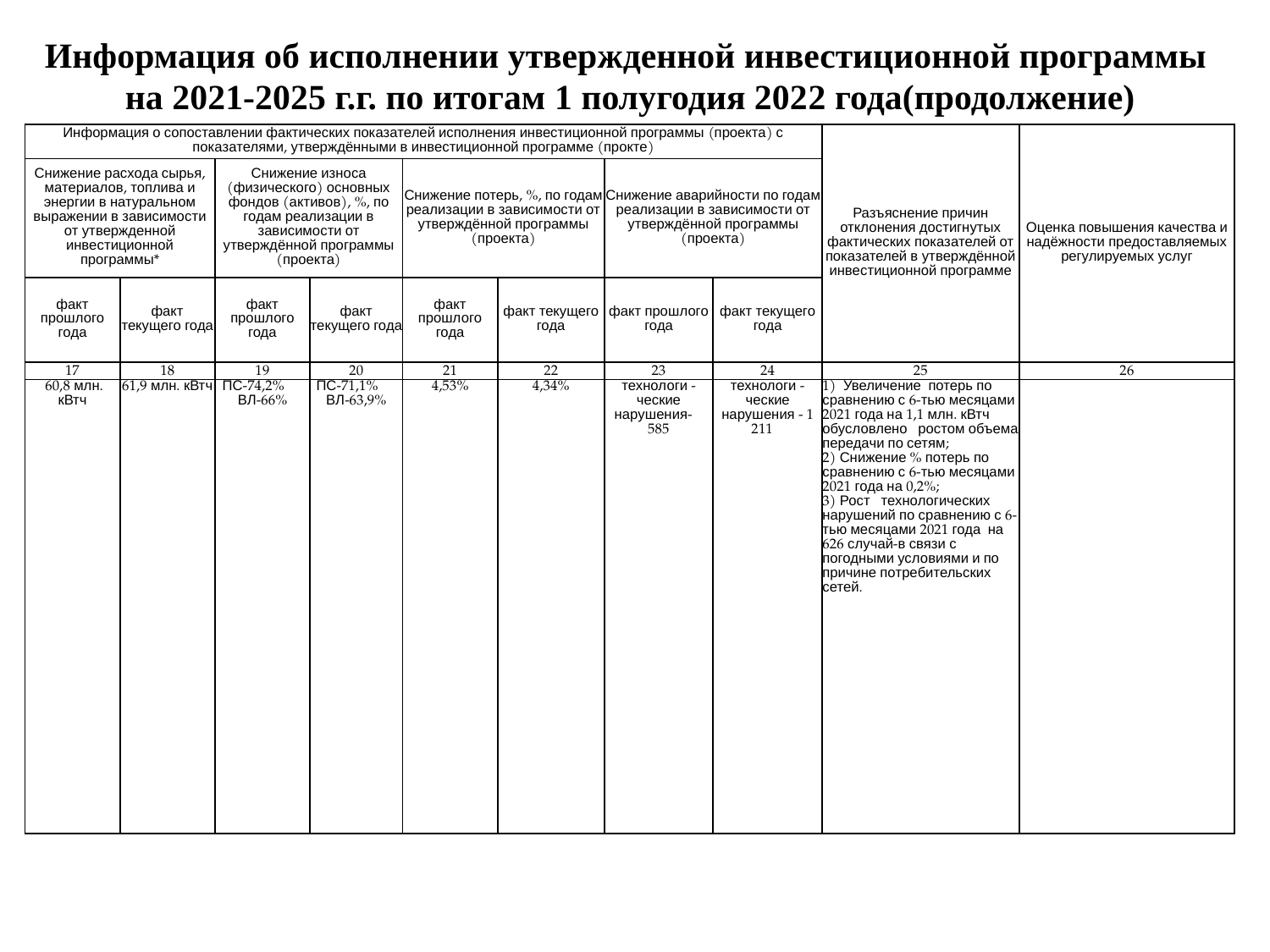

Информация об исполнении утвержденной инвестиционной программы
на 2021-2025 г.г. по итогам 1 полугодия 2022 года(продолжение)
| Информация о сопоставлении фактических показателей исполнения инвестиционной программы (проекта) с показателями, утверждёнными в инвестиционной программе (прокте) |  |  |  |  |  |  |  | Разъяснение причин отклонения достигнутых фактических показателей от показателей в утверждённой инвестиционной программе | Оценка повышения качества и надёжности предоставляемых регулируемых услуг |
| --- | --- | --- | --- | --- | --- | --- | --- | --- | --- |
| Снижение расхода сырья, материалов, топлива и энергии в натуральном выражении в зависимости от утвержденной инвестиционной программы\* |  | Снижение износа (физического) основных фондов (активов), %, по годам реализации в зависимости от утверждённой программы (проекта) |  | Снижение потерь, %, по годам реализации в зависимости от утверждённой программы (проекта) |  | Снижение аварийности по годам реализации в зависимости от утверждённой программы (проекта) |  |  |  |
| факт прошлого года | факт текущего года | факт прошлого года | факт текущего года | факт прошлого года | факт текущего года | факт прошлого года | факт текущего года |  |  |
| 17 | 18 | 19 | 20 | 21 | 22 | 23 | 24 | 25 | 26 |
| 60,8 млн. кВтч | 61,9 млн. кВтч | ПС-74,2% ВЛ-66% | ПС-71,1% ВЛ-63,9% | 4,53% | 4,34% | технологи -ческие нарушения- 585 | технологи -ческие нарушения - 1 211 | 1) Увеличение потерь по сравнению с 6-тью месяцами 2021 года на 1,1 млн. кВтч обусловлено ростом объема передачи по сетям; 2) Снижение % потерь по сравнению с 6-тью месяцами 2021 года на 0,2%; 3) Рост технологических нарушений по сравнению с 6-тью месяцами 2021 года на 626 случай-в связи с погодными условиями и по причине потребительских сетей. |  |